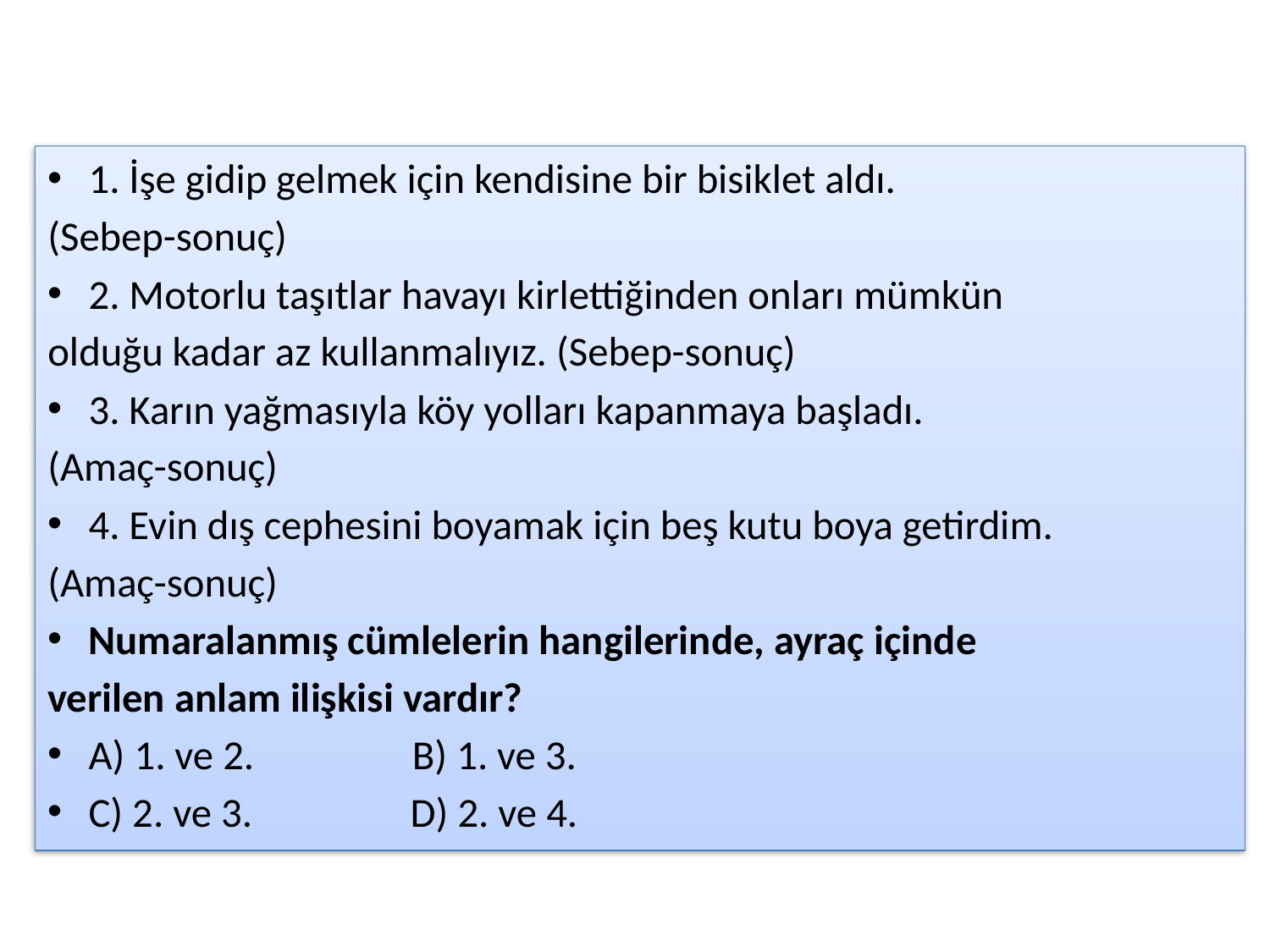

#
1. İşe gidip gelmek için kendisine bir bisiklet aldı.
(Sebep-sonuç)
2. Motorlu taşıtlar havayı kirlettiğinden onları mümkün
olduğu kadar az kullanmalıyız. (Sebep-sonuç)
3. Karın yağmasıyla köy yolları kapanmaya başladı.
(Amaç-sonuç)
4. Evin dış cephesini boyamak için beş kutu boya getirdim.
(Amaç-sonuç)
Numaralanmış cümlelerin hangilerinde, ayraç içinde
verilen anlam ilişkisi vardır?
A) 1. ve 2.                 B) 1. ve 3.
C) 2. ve 3.                 D) 2. ve 4.